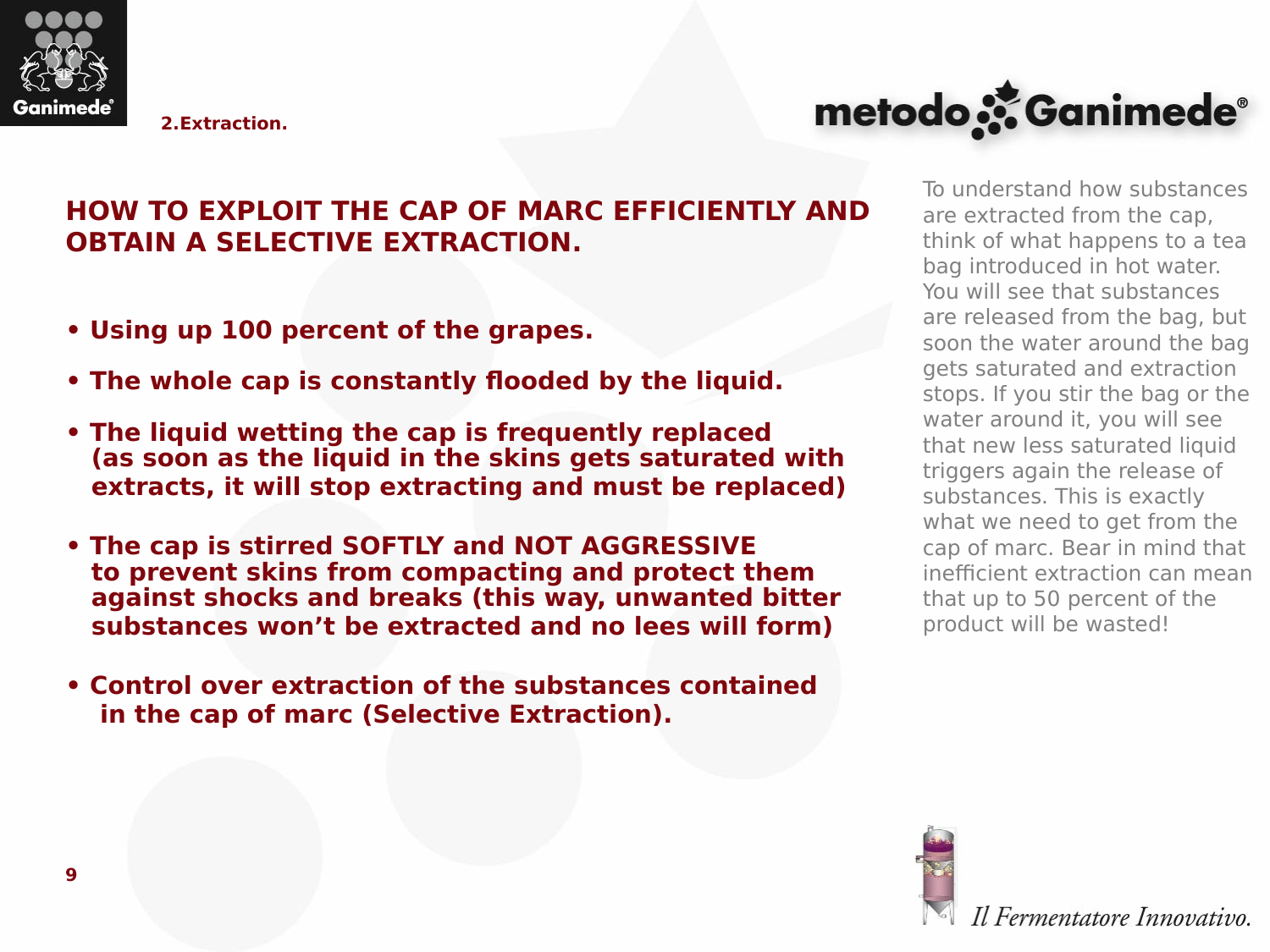

2.Extraction.
# To understand how substances are extracted from the cap, think of what happens to a tea bag introduced in hot water. You will see that substances are released from the bag, but soon the water around the bag gets saturated and extraction stops. If you stir the bag or the water around it, you will see that new less saturated liquid triggers again the release of substances. This is exactly what we need to get from the cap of marc. Bear in mind that inefficient extraction can mean that up to 50 percent of the product will be wasted!
HOW TO EXPLOIT THE CAP OF MARC EFFICIENTLY AND
OBTAIN A SELECTIVE EXTRACTION.

• Using up 100 percent of the grapes.

• The whole cap is constantly flooded by the liquid.

• The liquid wetting the cap is frequently replaced
   (as soon as the liquid in the skins gets saturated with
   extracts, it will stop extracting and must be replaced)

• The cap is stirred SOFTLY and NOT AGGRESSIVE
   to prevent skins from compacting and protect them
   against shocks and breaks (this way, unwanted bitter
   substances won’t be extracted and no lees will form)

• Control over extraction of the substances contained
    in the cap of marc (Selective Extraction).
9